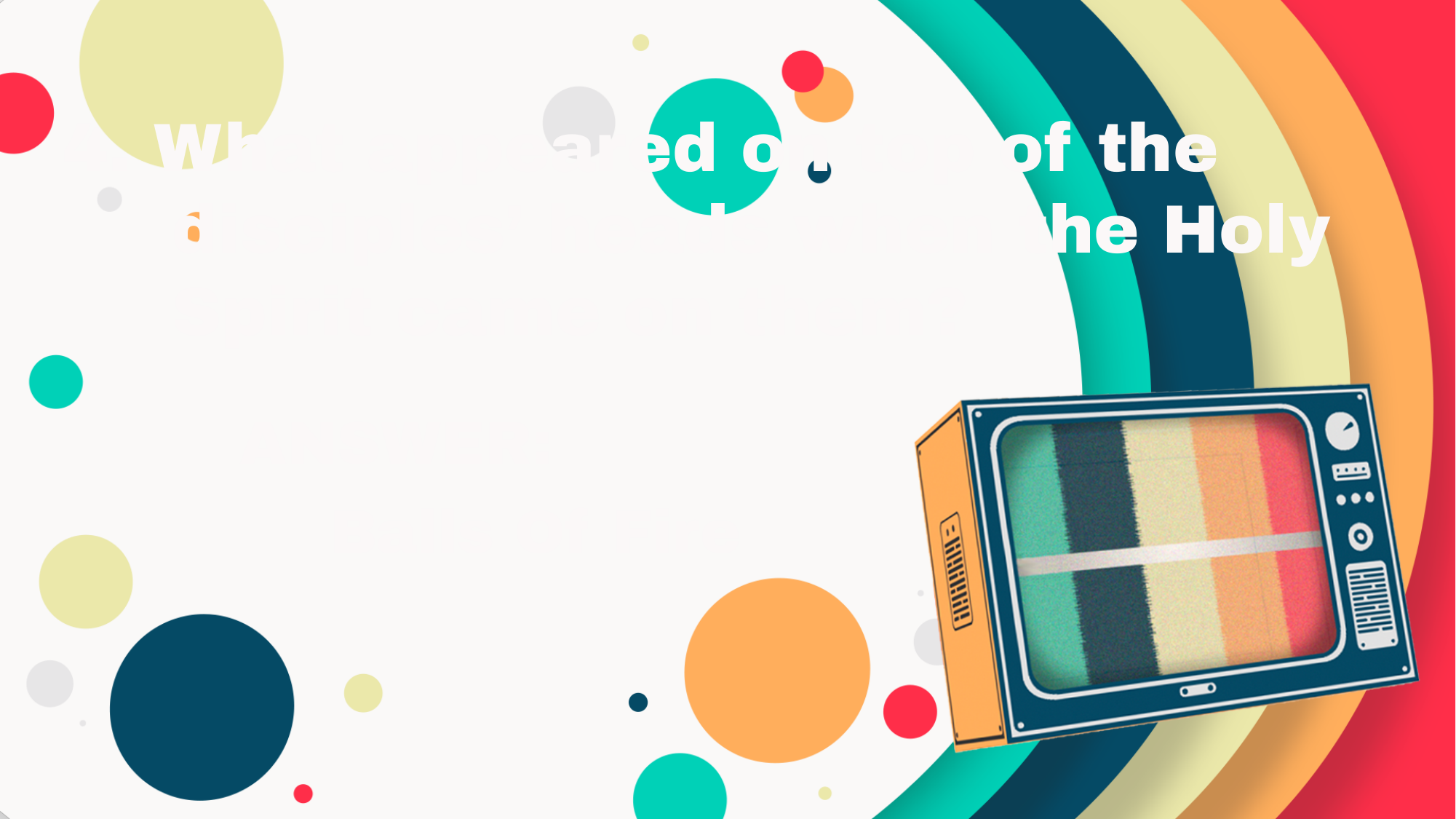

4. What appeared on top of the
	disciples’ heads when the Holy
	Spirit came on them?
ANSWER:
Balls Of Fire